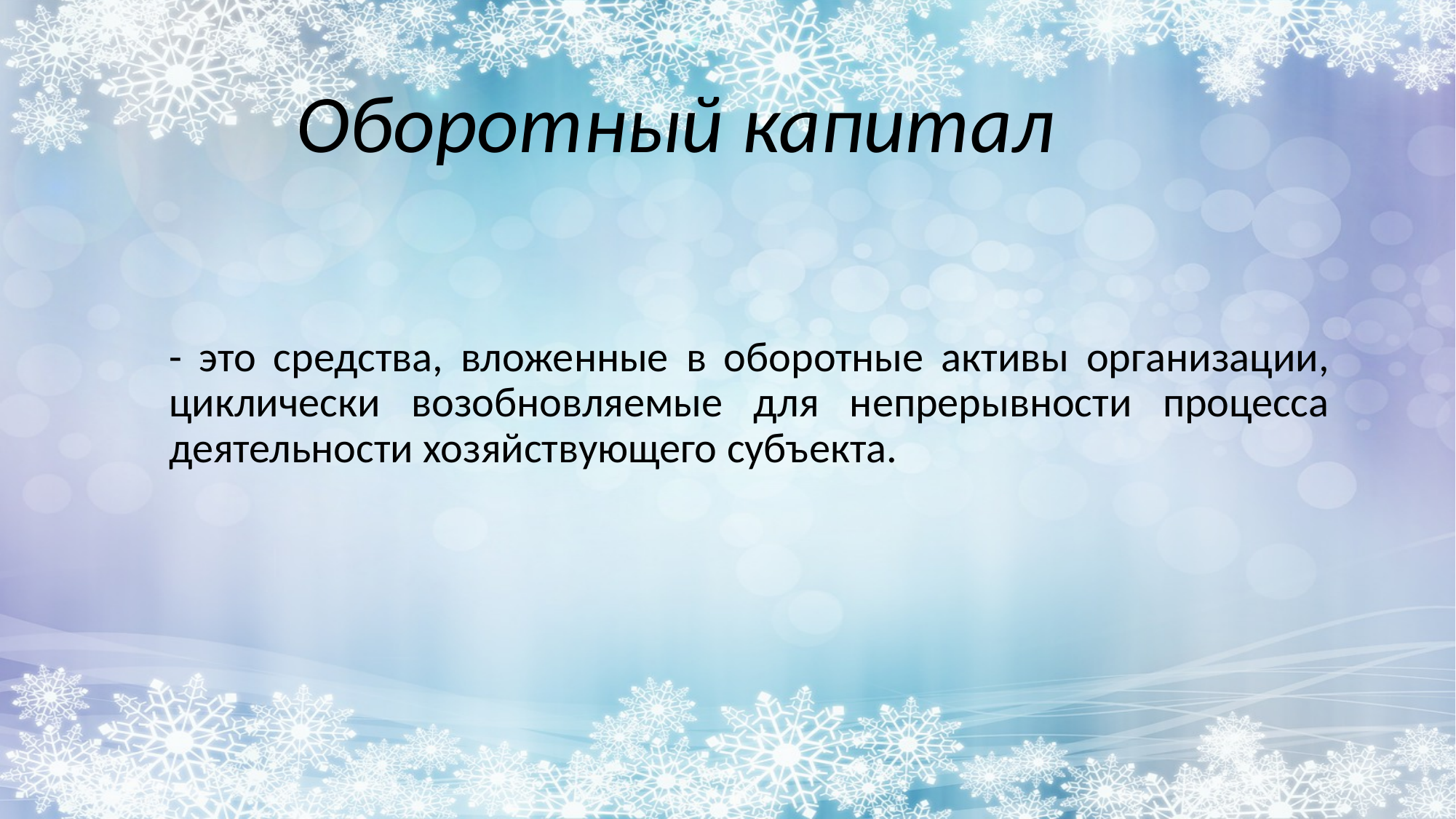

# Оборотный капитал
- это средства, вложенные в оборотные активы организации, циклически возобновляемые для непрерывности процесса деятельности хозяйствующего субъекта.